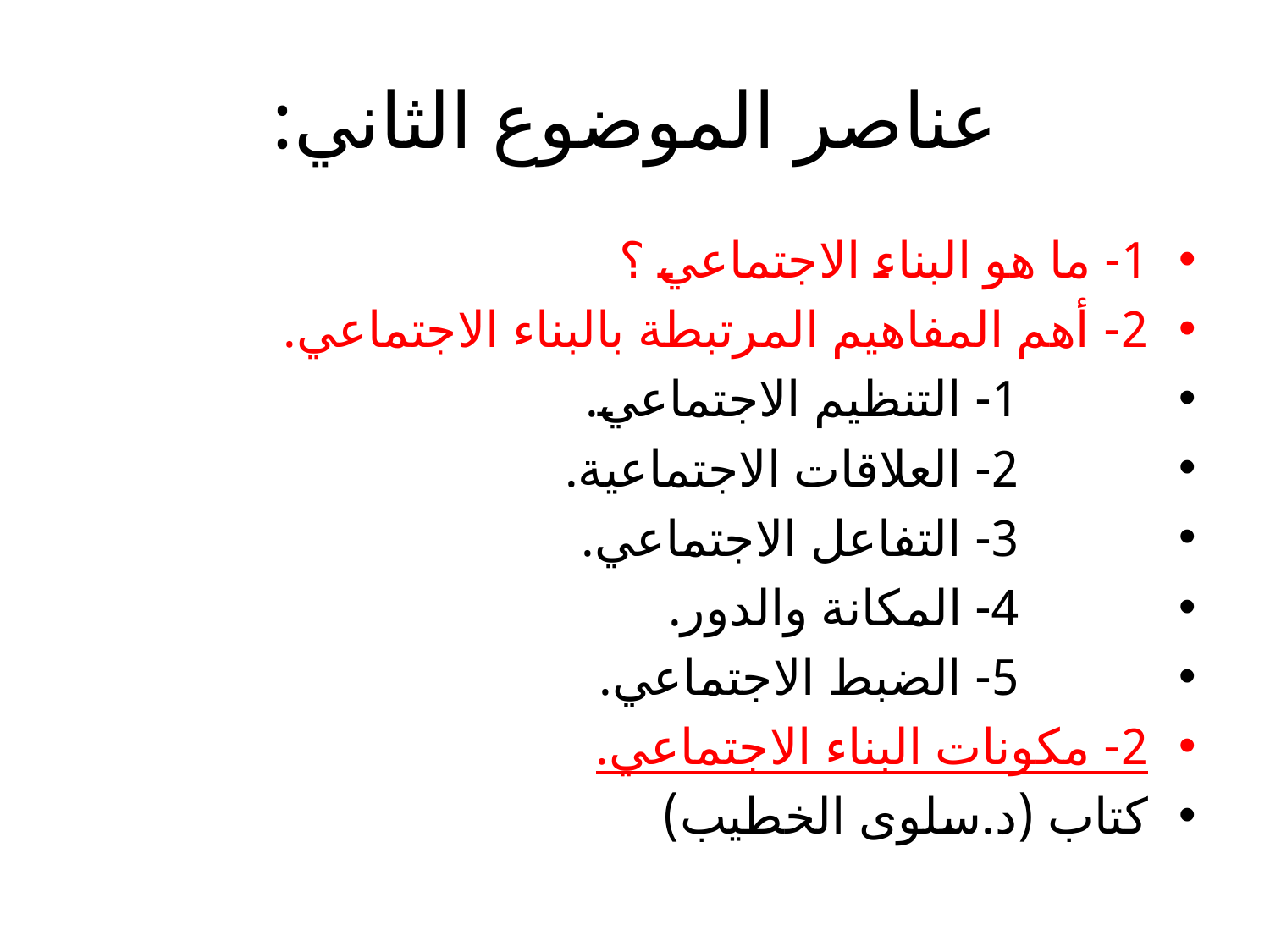

# عناصر الموضوع الثاني:
1- ما هو البناء الاجتماعي ؟
2- أهم المفاهيم المرتبطة بالبناء الاجتماعي.
          1- التنظيم الاجتماعي.
          2- العلاقات الاجتماعية.
          3- التفاعل الاجتماعي.
          4- المكانة والدور.
          5- الضبط الاجتماعي.
2- مكونات البناء الاجتماعي.
كتاب (د.سلوى الخطيب)